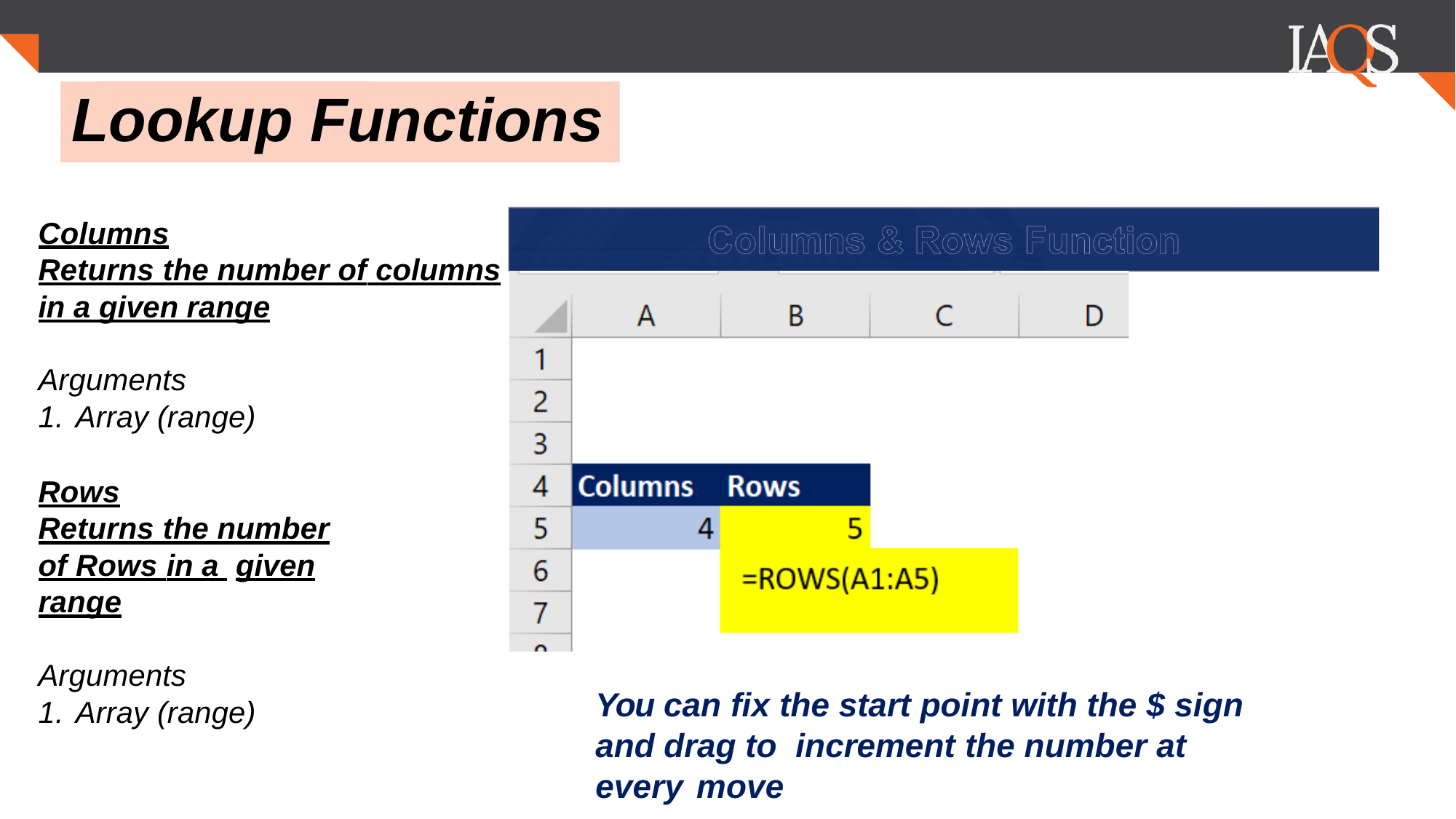

.

# Lookup Functions

Columns
Returns the number of columns
in a given range

Arguments
1.	Array (range)

Rows
Returns the number of Rows in a  given range

Arguments
1.	Array (range)

You can fix the start point with the $ sign and drag to  increment the number at every move